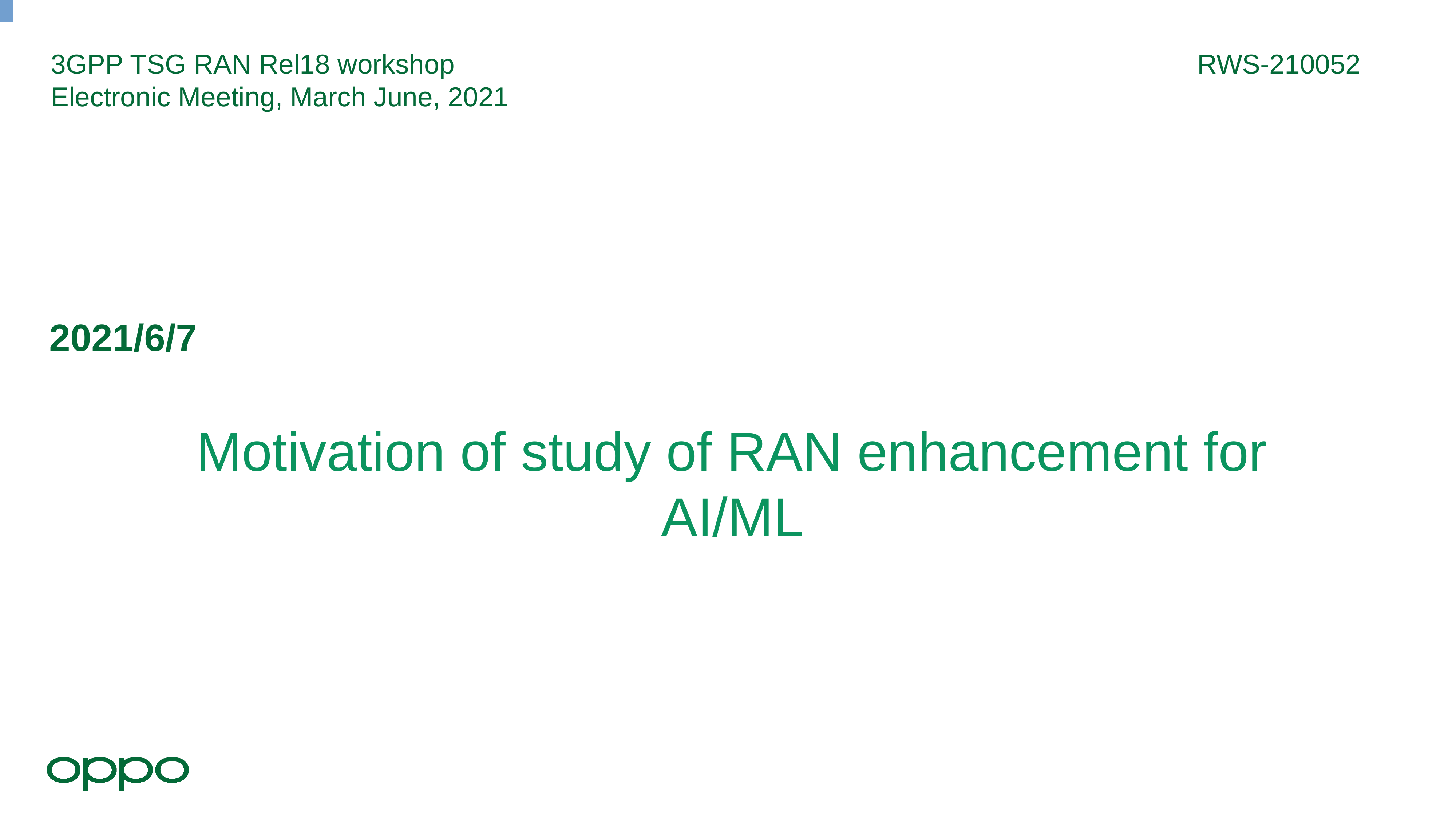

3GPP TSG RAN Rel18 workshop														RWS-210052
Electronic Meeting, March June, 2021
# Motivation of study of RAN enhancement for AI/ML